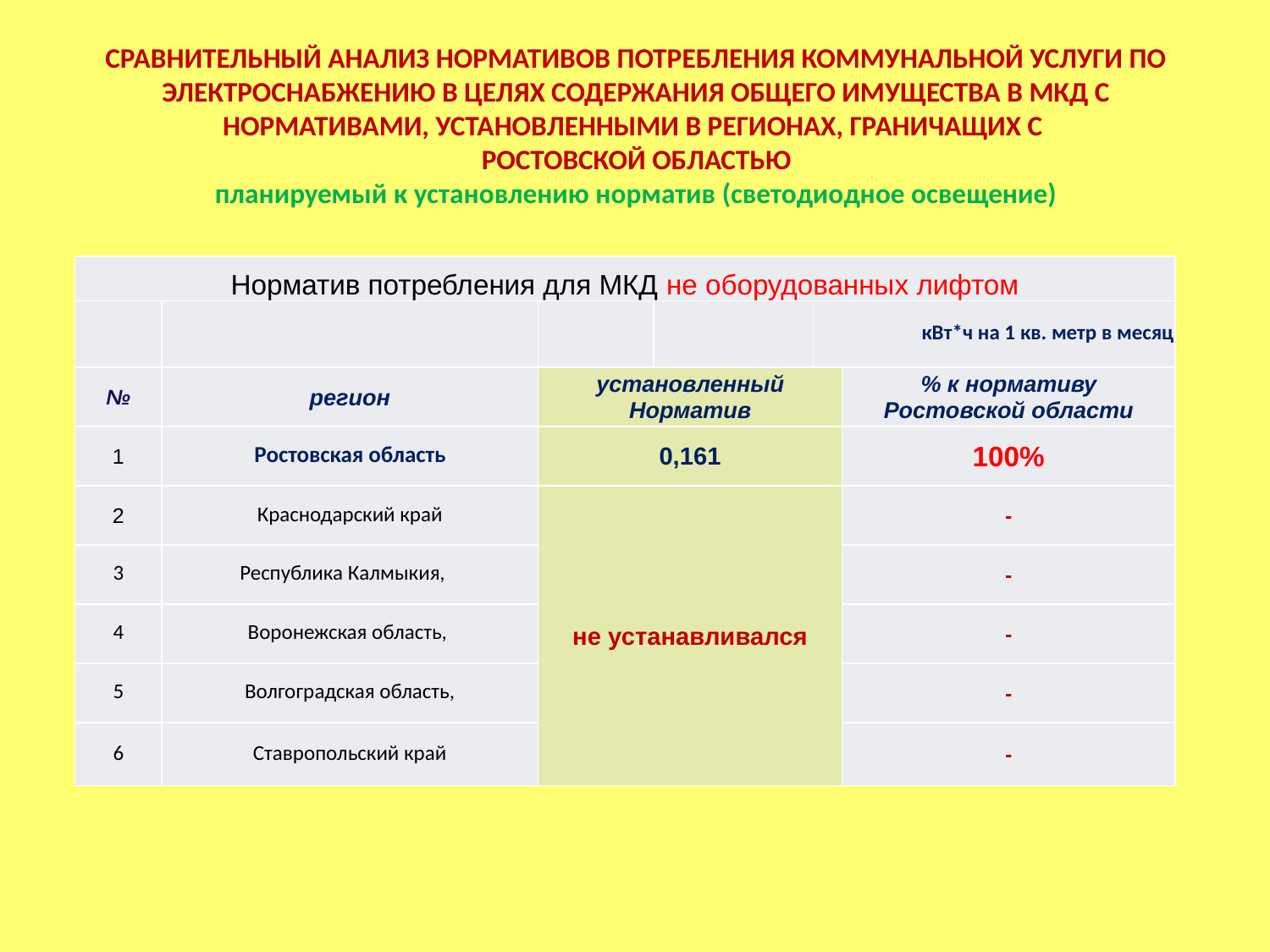

# СРАВНИТЕЛЬНЫЙ АНАЛИЗ НОРМАТИВОВ ПОТРЕБЛЕНИЯ КОММУНАЛЬНОЙ УСЛУГИ ПО ЭЛЕКТРОСНАБЖЕНИЮ В ЦЕЛЯХ СОДЕРЖАНИЯ ОБЩЕГО ИМУЩЕСТВА В МКД С НОРМАТИВАМИ, УСТАНОВЛЕННЫМИ В РЕГИОНАХ, ГРАНИЧАЩИХ С РОСТОВСКОЙ ОБЛАСТЬЮ планируемый к установлению норматив (светодиодное освещение)
| Норматив потребления для МКД не оборудованных лифтом |  |  |  |  |  |
| --- | --- | --- | --- | --- | --- |
|  |  |  |  | кВт\*ч на 1 кв. метр в месяц |  |
| № | регион | установленный Норматив |  |  | % к нормативу Ростовской области |
| 1 | Ростовская область | 0,161 |  |  | 100% |
| 2 | Краснодарский край | не устанавливался |  |  | - |
| 3 | Республика Калмыкия, |  |  |  | - |
| 4 | Воронежская область, |  |  |  | - |
| 5 | Волгоградская область, |  |  |  | - |
| 6 | Ставропольский край |  |  |  | - |